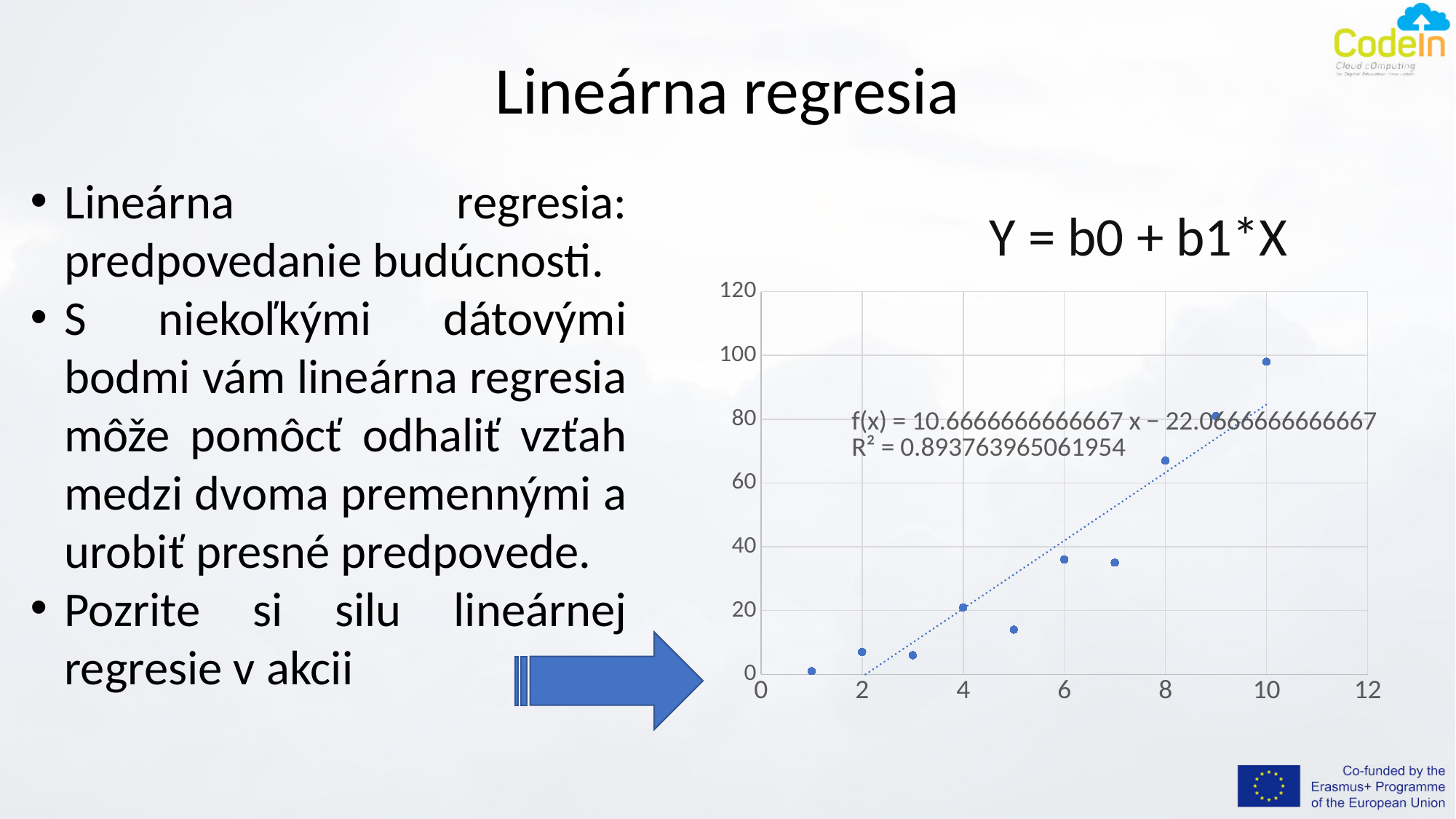

# Lineárna regresia
Lineárna regresia: predpovedanie budúcnosti.
S niekoľkými dátovými bodmi vám lineárna regresia môže pomôcť odhaliť vzťah medzi dvoma premennými a urobiť presné predpovede.
Pozrite si silu lineárnej regresie v akcii
Y = b0 + b1*X

### Chart

| Category | Y |
|---|---|